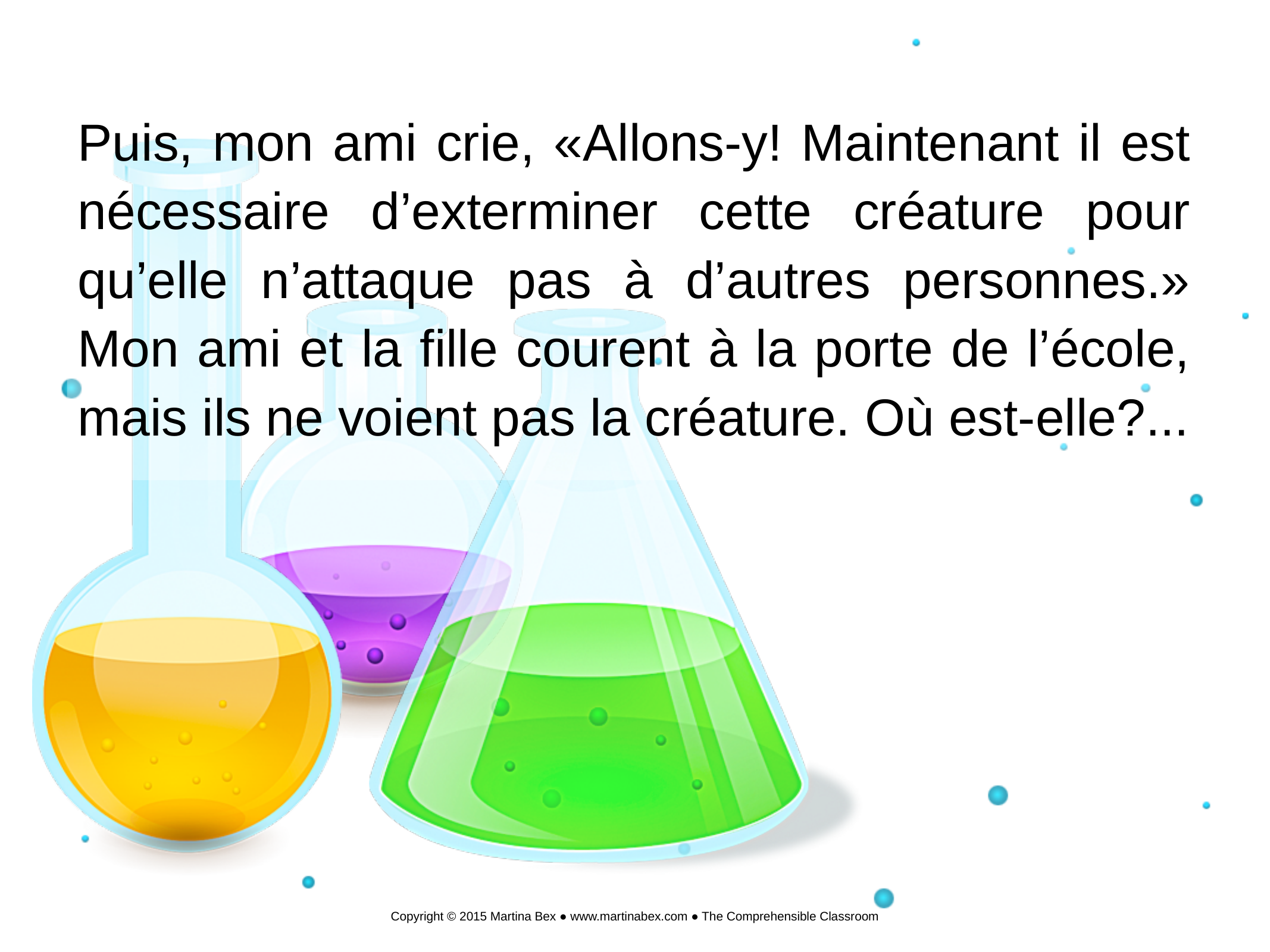

Puis, mon ami crie, «Allons-y! Maintenant il est nécessaire d’exterminer cette créature pour qu’elle n’attaque pas à d’autres personnes.» Mon ami et la fille courent à la porte de l’école, mais ils ne voient pas la créature. Où est-elle?...
Copyright © 2015 Martina Bex ● www.martinabex.com ● The Comprehensible Classroom